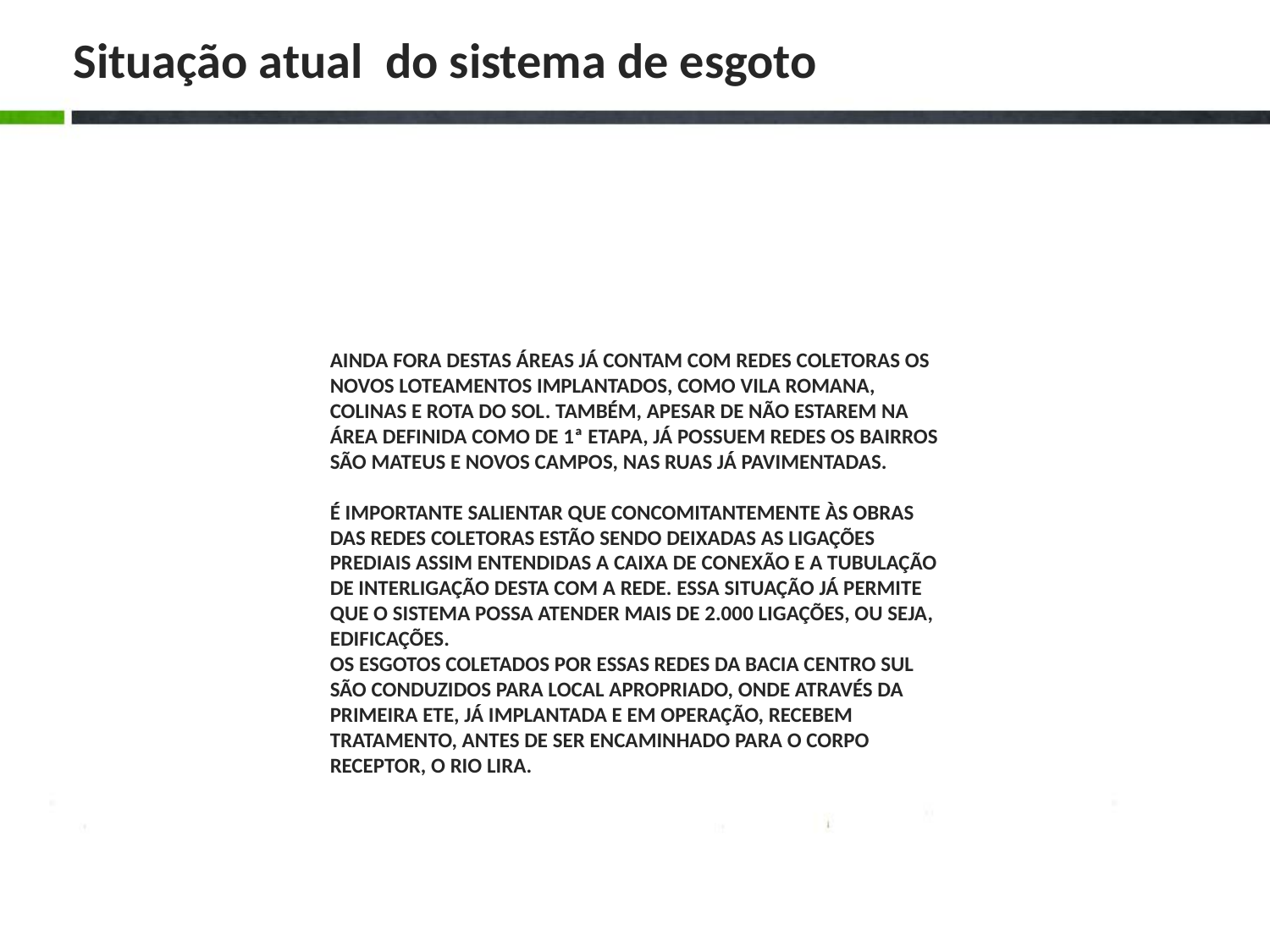

# Situação atual  do sistema de esgoto
Ainda fora destas áreas já contam com redes coletoras os novos loteamentos implantados, como Vila Romana, Colinas e Rota do Sol. Também, apesar de não estarem na área definida como de 1ª etapa, já possuem redes os bairros São Mateus e Novos Campos, nas ruas já pavimentadas.
 
É importante salientar que concomitantemente às obras das redes coletoras estão sendo deixadas as ligações prediais assim entendidas a caixa de conexão e a tubulação de interligação desta com a rede. Essa situação já permite que o sistema possa atender mais de 2.000 ligações, ou seja, edificações.
OS ESGOTOS COLETADOS POR ESSAS REDES DA BACIA CENTRO SUL SÃO CONDUZIDOS PARA LOCAL APROPRIADO, ONDE ATRAVÉS DA PRIMEIRA ETE, JÁ IMPLANTADA E EM OPERAÇÃO, RECEBEM TRATAMENTO, ANTES DE SER ENCAMINHADO PARA O CORPO RECEPTOR, O RIO LIRA.